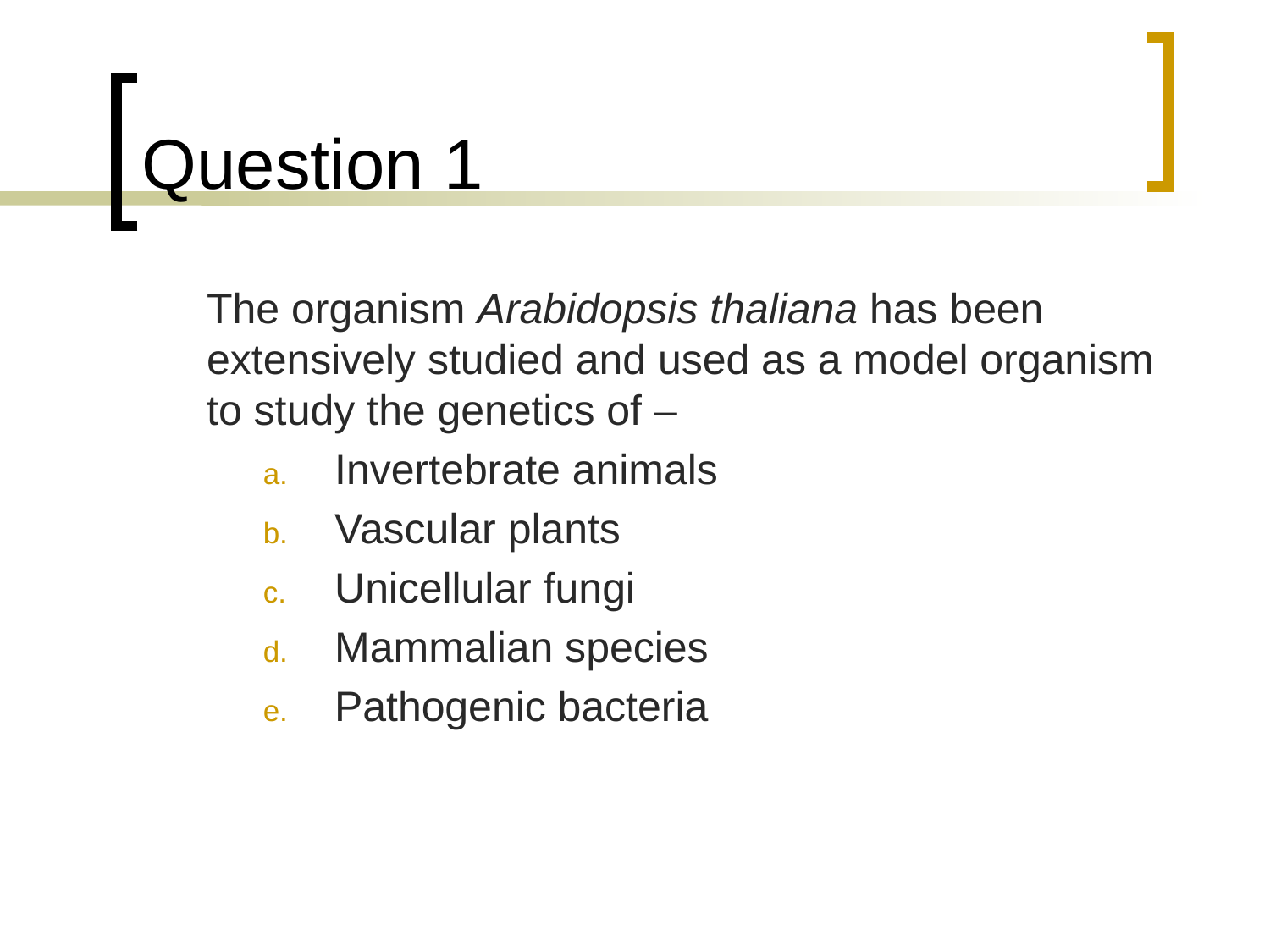

# Question 1
	The organism Arabidopsis thaliana has been extensively studied and used as a model organism to study the genetics of –
Invertebrate animals
Vascular plants
Unicellular fungi
Mammalian species
Pathogenic bacteria